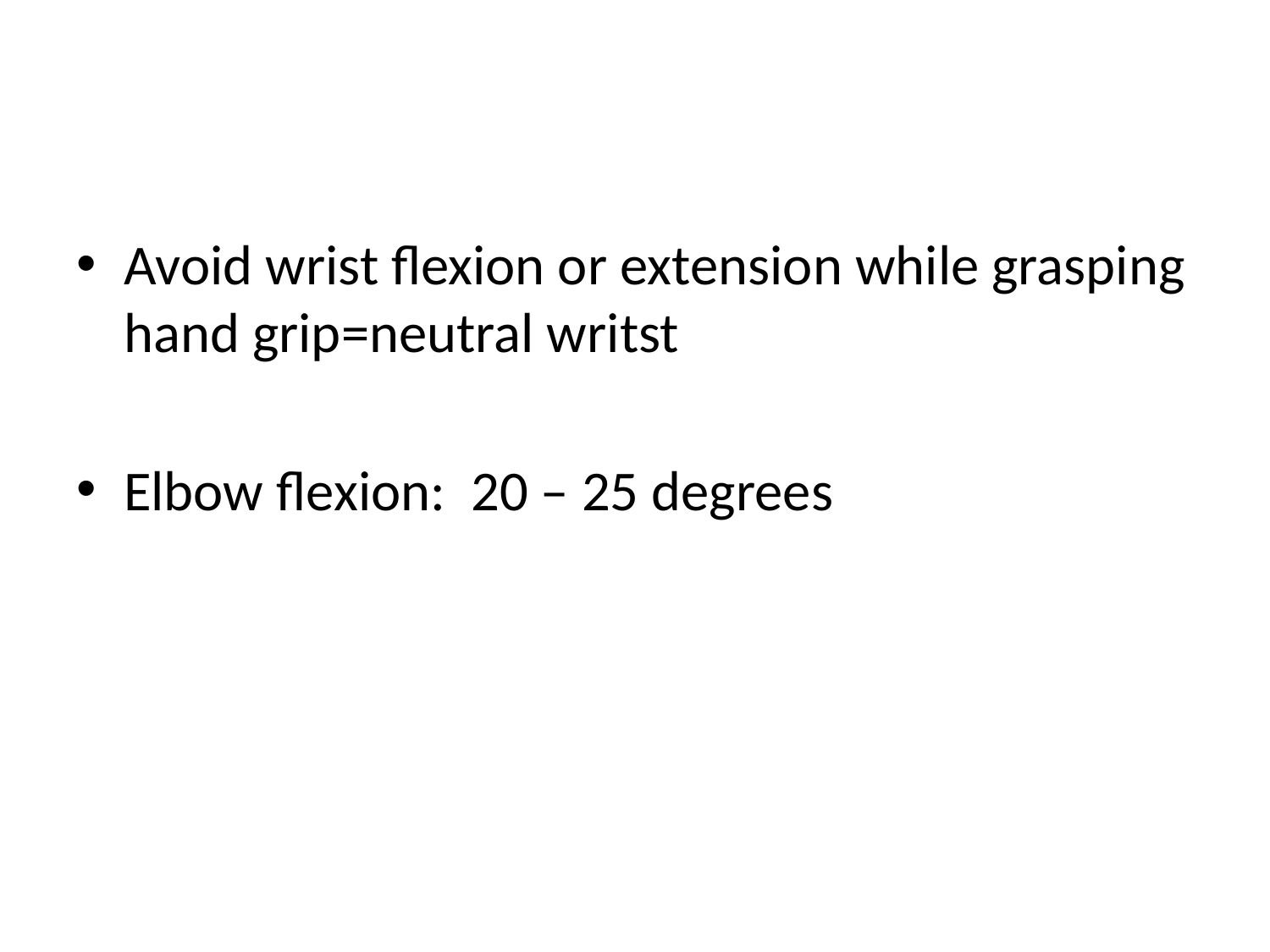

#
Avoid wrist flexion or extension while grasping hand grip=neutral writst

Elbow flexion:  20 – 25 degrees